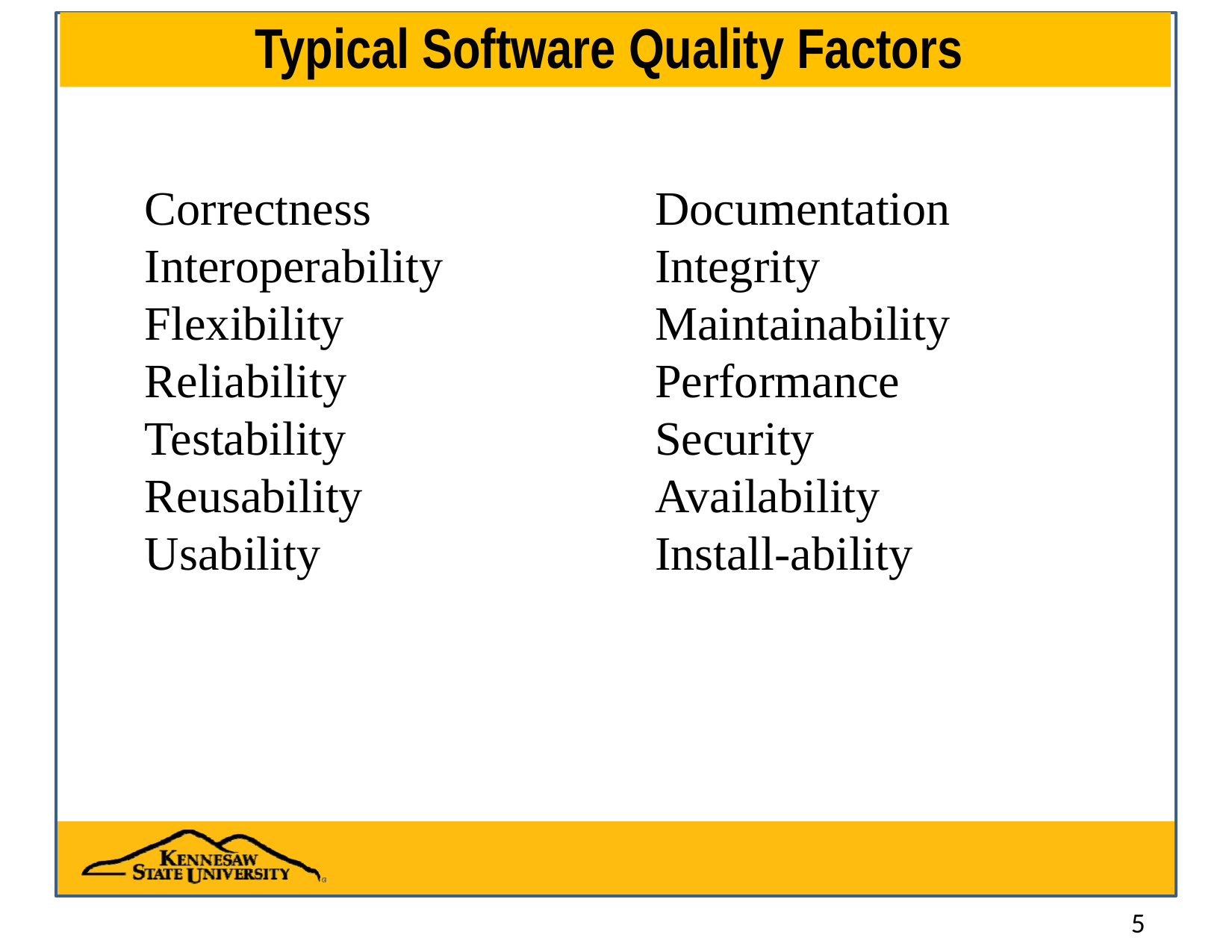

# Typical Software Quality Factors
Correctness
Interoperability
Flexibility
Reliability
Testability
Reusability
Usability
Documentation
Integrity
Maintainability
Performance
Security
Availability
Install-ability